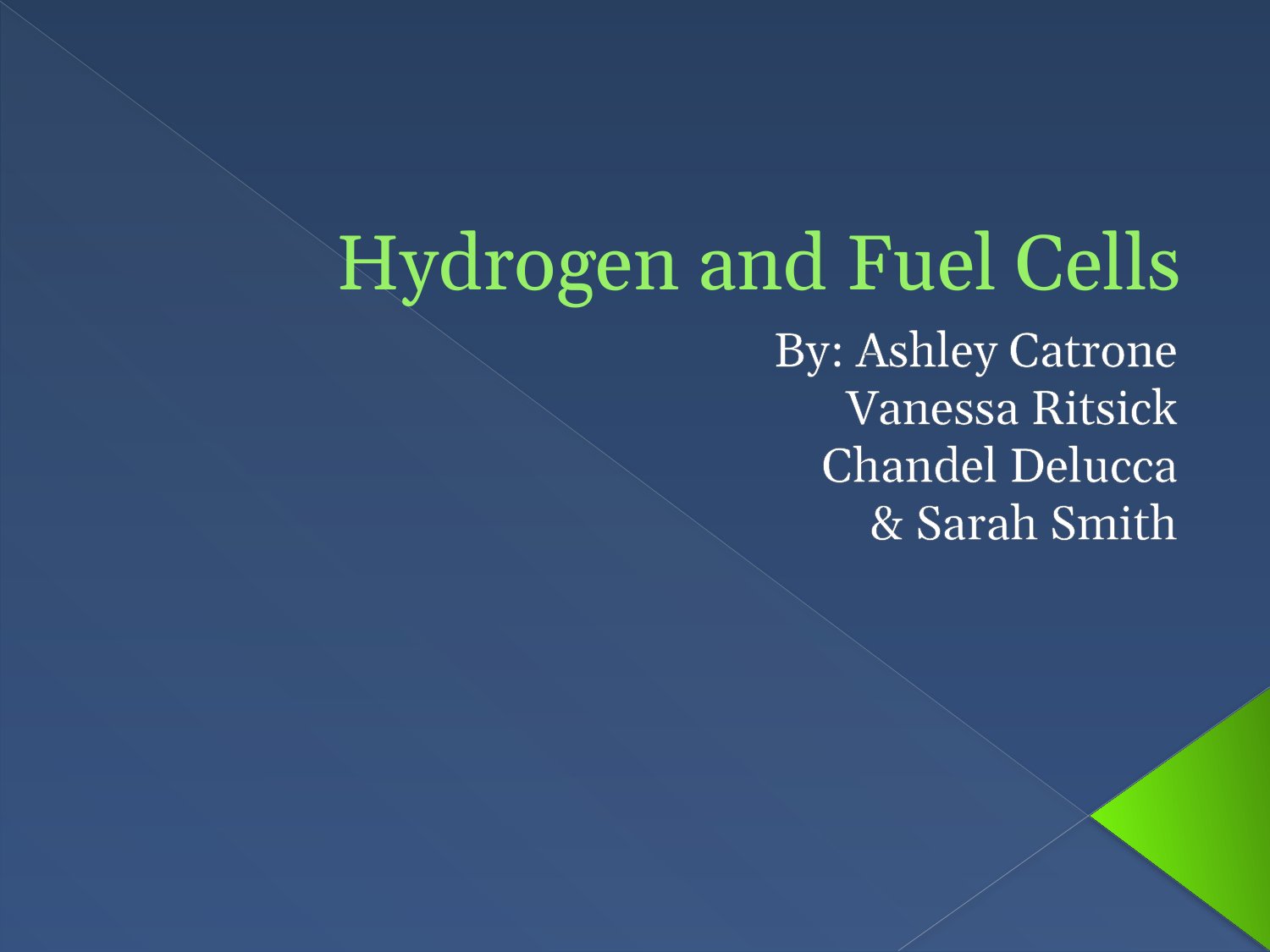

# Hydrogen and Fuel Cells
By: Ashley Catrone
Vanessa Ritsick
Chandel Delucca
& Sarah Smith